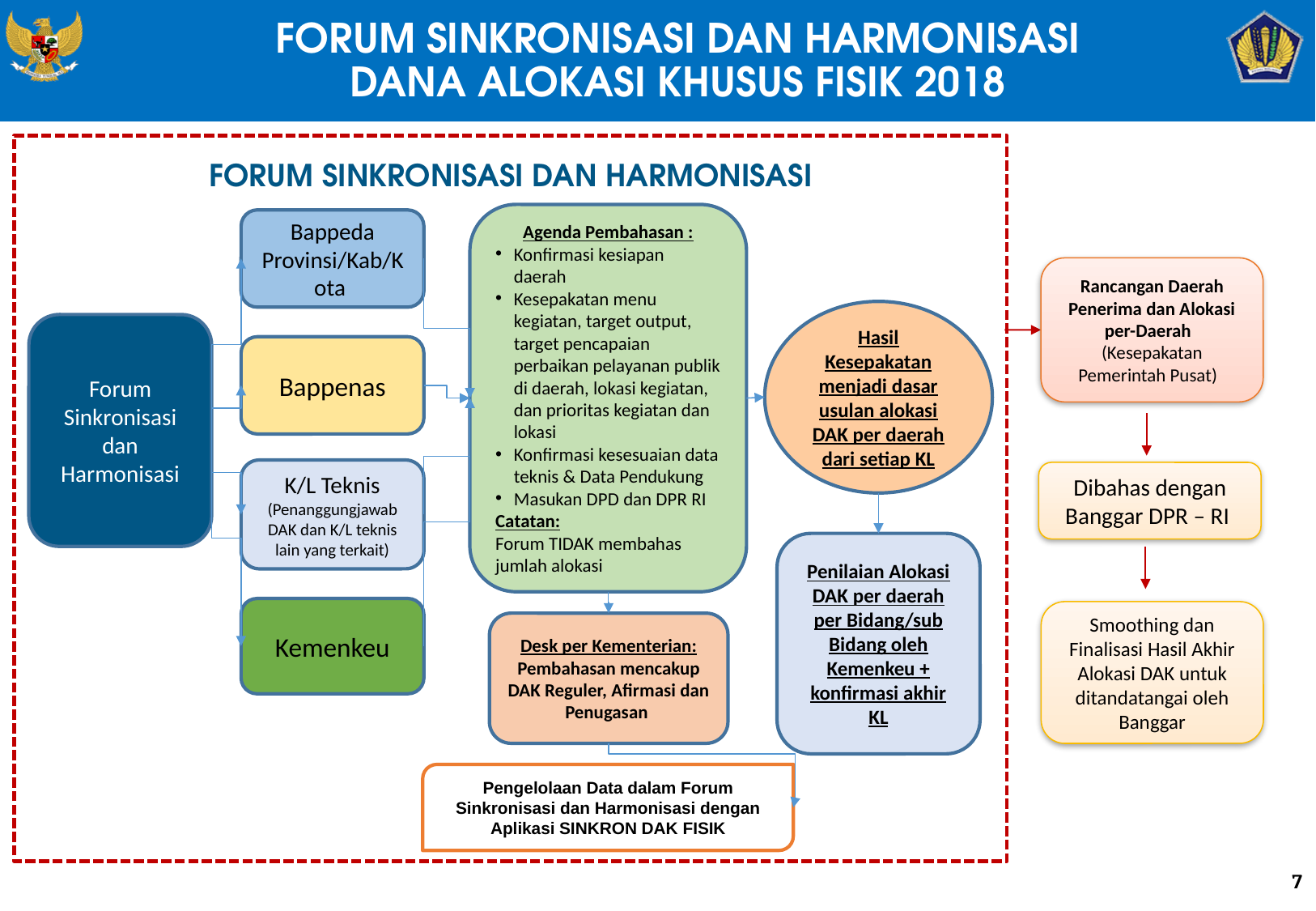

FORUM SINKRONISASI DAN HARMONISASI
DANA ALOKASI KHUSUS FISIK 2018
FORUM SINKRONISASI DAN HARMONISASI

Agenda Pembahasan :
Konfirmasi kesiapan daerah
Kesepakatan menu kegiatan, target output, target pencapaian perbaikan pelayanan publik di daerah, lokasi kegiatan, dan prioritas kegiatan dan lokasi
Konfirmasi kesesuaian data teknis & Data Pendukung
Masukan DPD dan DPR RI
Catatan:
Forum TIDAK membahas jumlah alokasi
Bappeda Provinsi/Kab/Kota
Hasil Kesepakatan menjadi dasar usulan alokasi DAK per daerah dari setiap KL
Forum Sinkronisasi dan Harmonisasi
Bappenas
K/L Teknis (Penanggungjawab DAK dan K/L teknis lain yang terkait)
Penilaian Alokasi DAK per daerah per Bidang/sub Bidang oleh Kemenkeu + konfirmasi akhir KL
Kemenkeu
Desk per Kementerian:
Pembahasan mencakup DAK Reguler, Afirmasi dan Penugasan
Rancangan Daerah Penerima dan Alokasi per-Daerah
(Kesepakatan Pemerintah Pusat)
Dibahas dengan Banggar DPR – RI
Pengelolaan Data dalam Forum Sinkronisasi dan Harmonisasi dengan Aplikasi SINKRON DAK FISIK
Smoothing dan Finalisasi Hasil Akhir Alokasi DAK untuk ditandatangai oleh Banggar
7